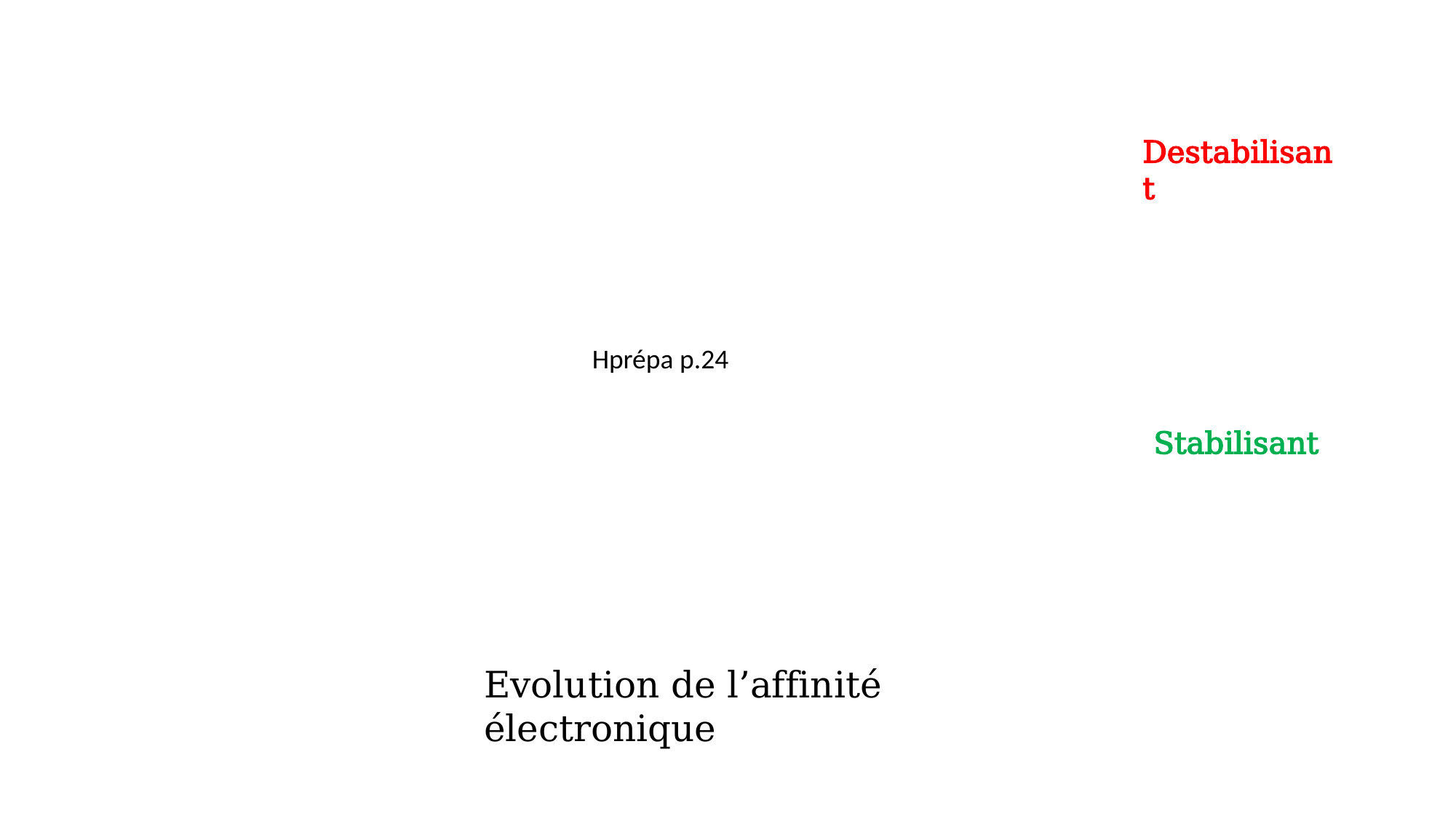

Destabilisant
Hprépa p.24
Stabilisant
Evolution de l’affinité électronique